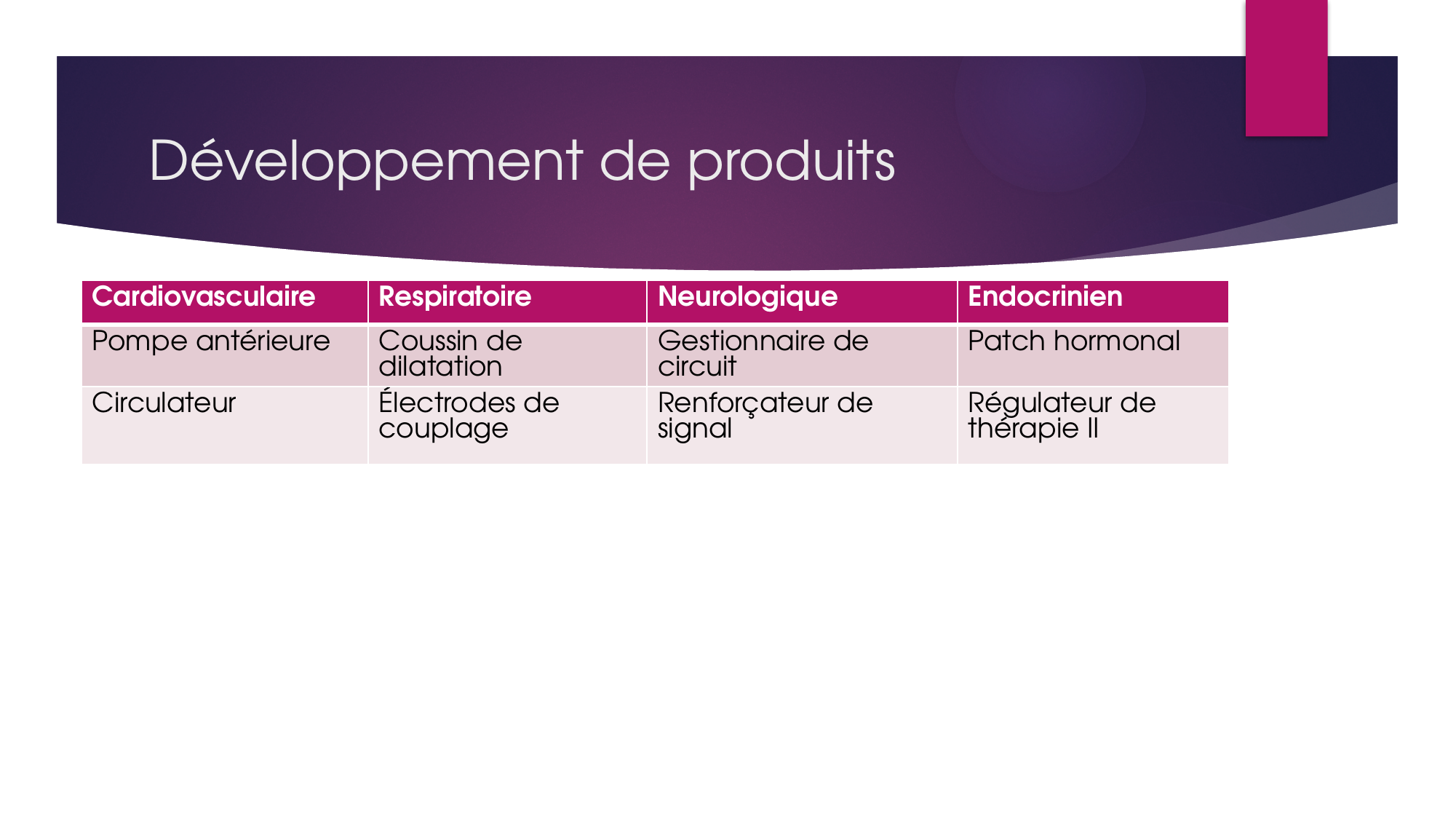

# Développement de produits
| Cardiovasculaire | Respiratoire | Neurologique | Endocrinien |
| --- | --- | --- | --- |
| Pompe antérieure | Coussin de dilatation | Gestionnaire de circuit | Patch hormonal |
| Circulateur | Électrodes de couplage | Renforçateur de signal | Régulateur de thérapie II |